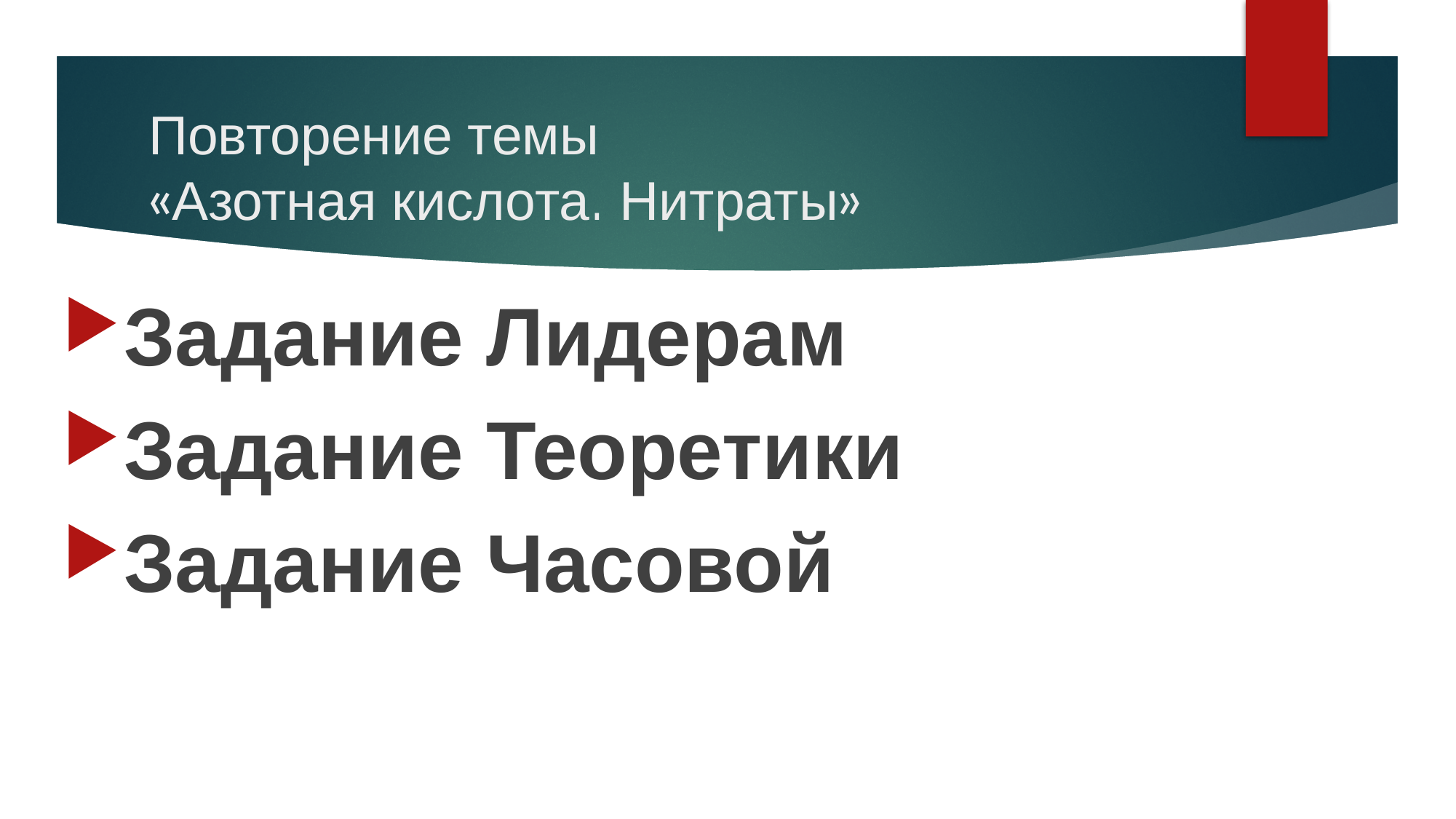

# Повторение темы                                       «Азотная кислота. Нитраты»
Задание Лидерам
Задание Теоретики
Задание Часовой